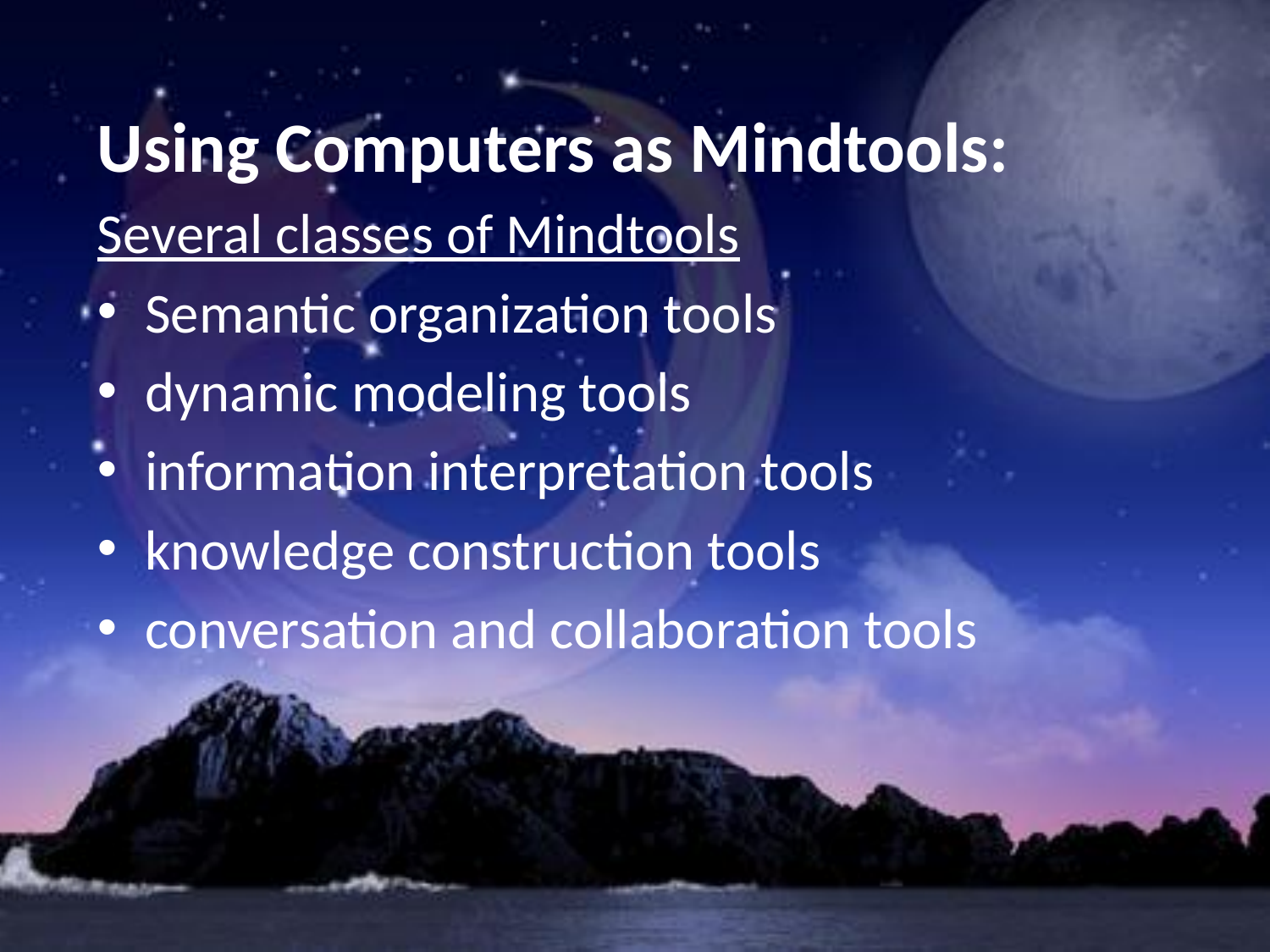

Using Computers as Mindtools:
Several classes of Mindtools
Semantic organization tools
dynamic modeling tools
information interpretation tools
knowledge construction tools
conversation and collaboration tools